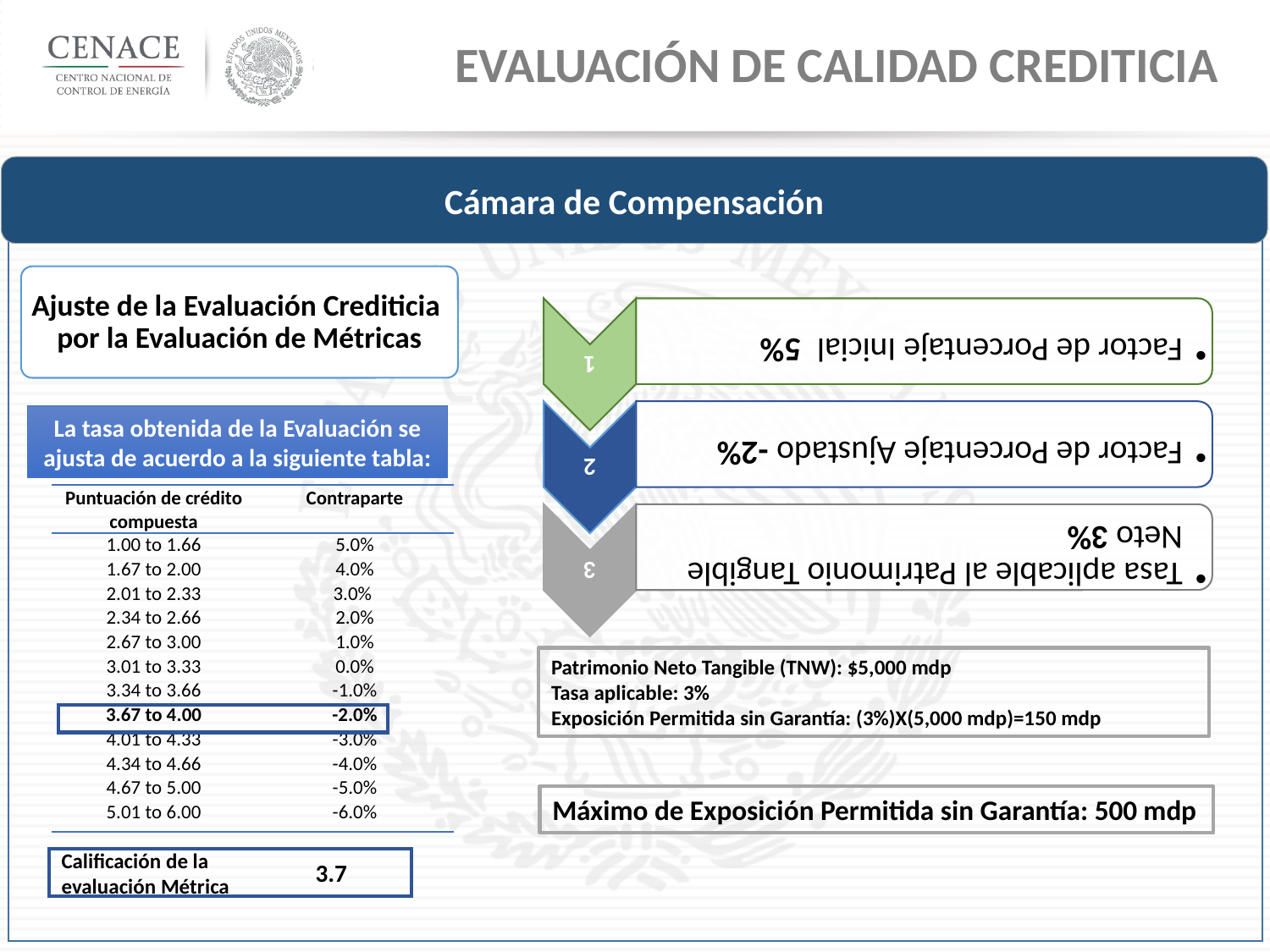

Evaluación de Calidad Crediticia
Cámara de Compensación

Ajuste de la Evaluación Crediticia  por la Evaluación de Métricas
1
Factor de Porcentaje Inicial  5%
2
Factor de Porcentaje Ajustado -2%
3
Tasa aplicable al Patrimonio Tangible Neto 3%
La tasa obtenida de la Evaluación se ajusta de acuerdo a la siguiente tabla:
| Puntuación de crédito compuesta | Contraparte |
| --- | --- |
| 1.00 to 1.66 | 5.0% |
| 1.67 to 2.00 | 4.0% |
| 2.01 to 2.33 | 3.0% |
| 2.34 to 2.66 | 2.0% |
| 2.67 to 3.00 | 1.0% |
| 3.01 to 3.33 | 0.0% |
| 3.34 to 3.66 | -1.0% |
| 3.67 to 4.00 | -2.0% |
| 4.01 to 4.33 | -3.0% |
| 4.34 to 4.66 | -4.0% |
| 4.67 to 5.00 | -5.0% |
| 5.01 to 6.00 | -6.0% |
Patrimonio Neto Tangible (TNW): $5,000 mdp
Tasa aplicable: 3%
Exposición Permitida sin Garantía: (3%)X(5,000 mdp)=150 mdp

Máximo de Exposición Permitida sin Garantía: 500 mdp
Calificación de la
evaluación Métrica
3.7
11